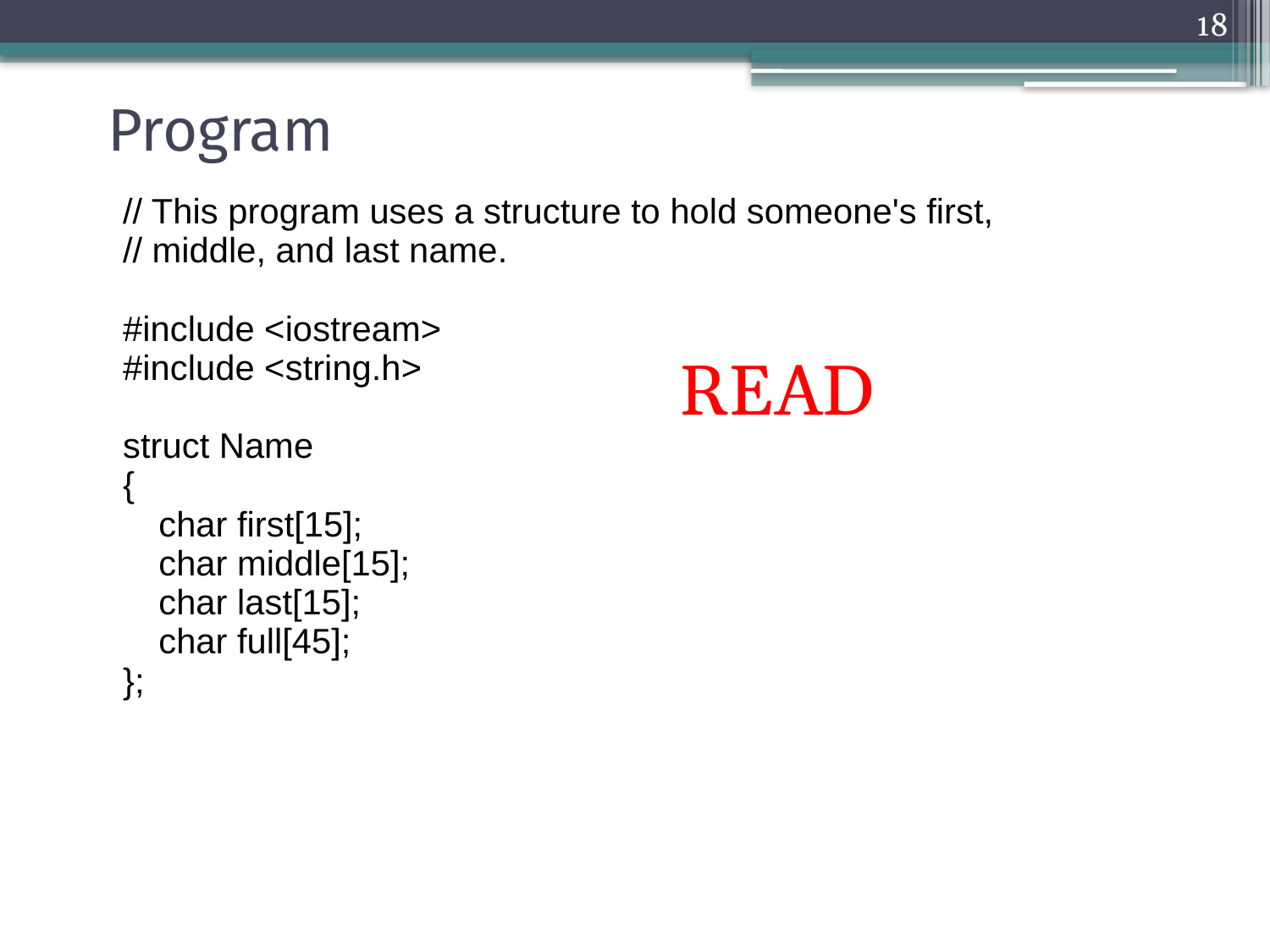

18
# Program
// This program uses a structure to hold someone's first,
// middle, and last name.

#include <iostream>
#include <string.h>

struct Name
{
	char first[15];
	char middle[15];
	char last[15];
	char full[45];
};
READ